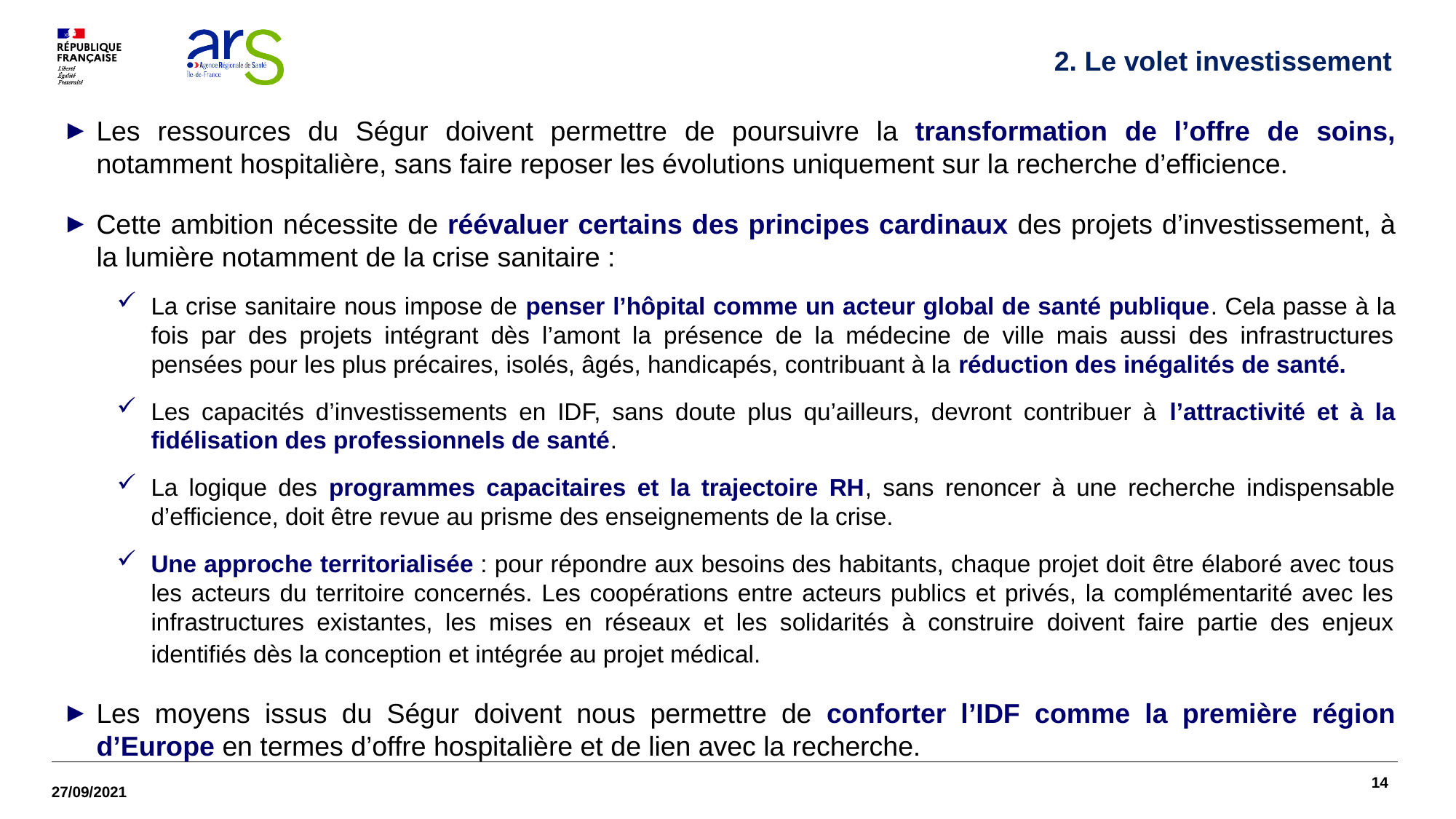

2. Le volet investissement
Les ressources du Ségur doivent permettre de poursuivre la transformation de l’offre de soins, notamment hospitalière, sans faire reposer les évolutions uniquement sur la recherche d’efficience.
Cette ambition nécessite de réévaluer certains des principes cardinaux des projets d’investissement, à la lumière notamment de la crise sanitaire :
La crise sanitaire nous impose de penser l’hôpital comme un acteur global de santé publique. Cela passe à la fois par des projets intégrant dès l’amont la présence de la médecine de ville mais aussi des infrastructures pensées pour les plus précaires, isolés, âgés, handicapés, contribuant à la réduction des inégalités de santé.
Les capacités d’investissements en IDF, sans doute plus qu’ailleurs, devront contribuer à l’attractivité et à la fidélisation des professionnels de santé.
La logique des programmes capacitaires et la trajectoire RH, sans renoncer à une recherche indispensable d’efficience, doit être revue au prisme des enseignements de la crise.
Une approche territorialisée : pour répondre aux besoins des habitants, chaque projet doit être élaboré avec tous les acteurs du territoire concernés. Les coopérations entre acteurs publics et privés, la complémentarité avec les infrastructures existantes, les mises en réseaux et les solidarités à construire doivent faire partie des enjeux identifiés dès la conception et intégrée au projet médical.
Les moyens issus du Ségur doivent nous permettre de conforter l’IDF comme la première région d’Europe en termes d’offre hospitalière et de lien avec la recherche.
14
27/09/2021